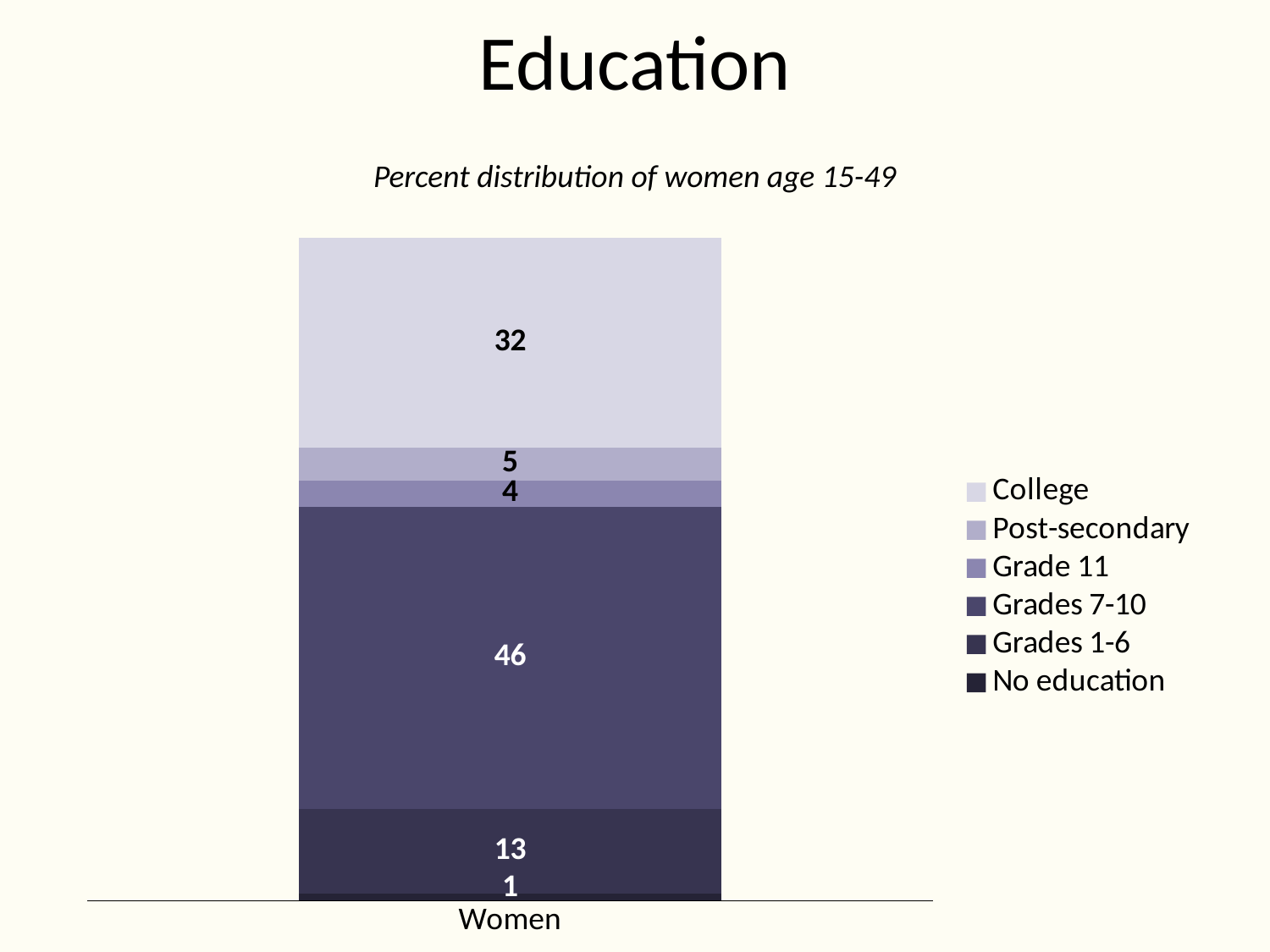

# Education
Percent distribution of women age 15-49

### Chart

| Category | No education | Grades 1-6 | Grades 7-10 | Grade 11 | Post-secondary | College |
|---|---|---|---|---|---|---|
| Women | 1.0 | 13.0 | 46.0 | 4.0 | 5.0 | 32.0 |